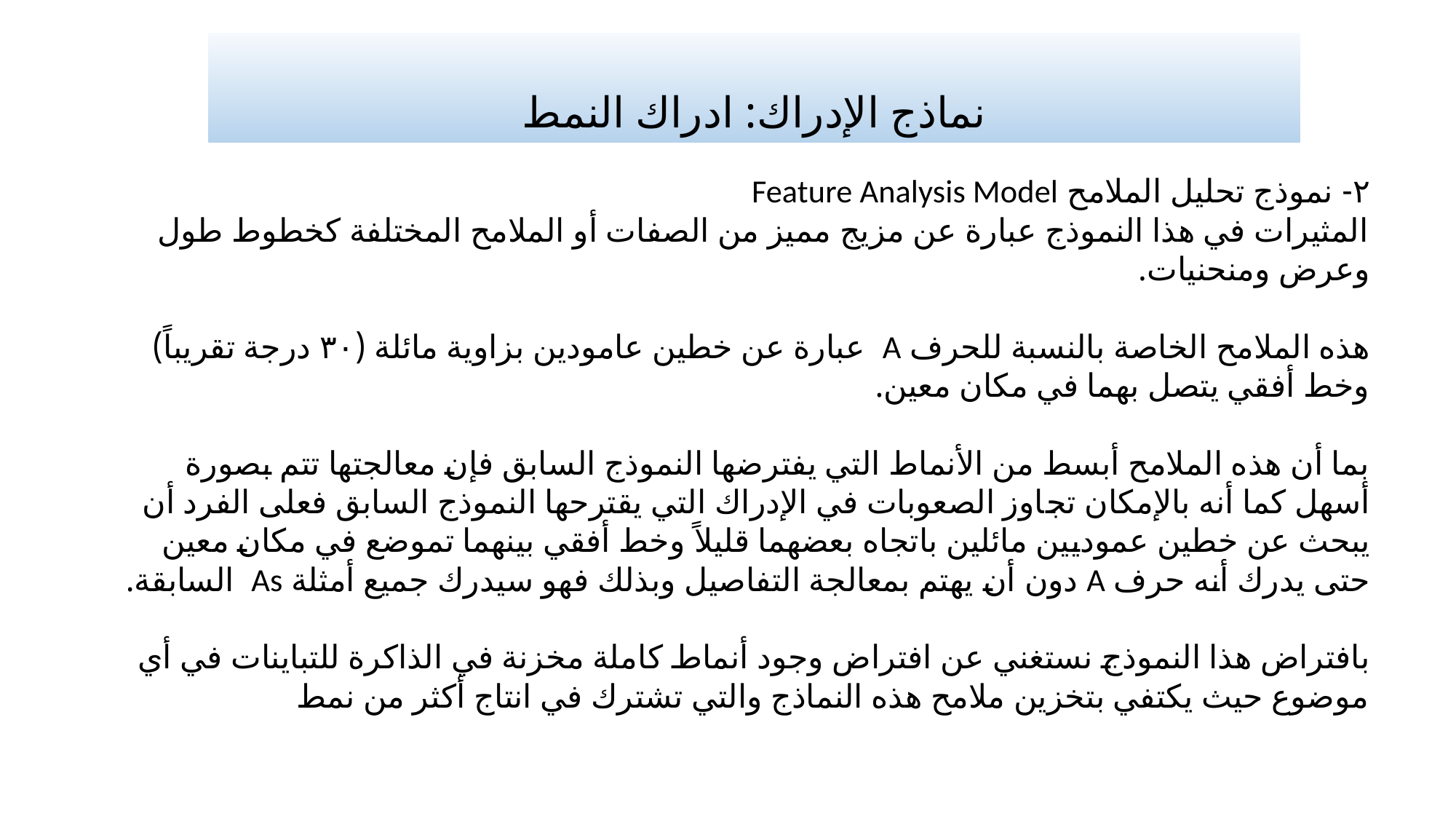

# نماذج الإدراك: ادراك النمط
٢- نموذج تحليل الملامح Feature Analysis Model
المثيرات في هذا النموذج عبارة عن مزيج مميز من الصفات أو الملامح المختلفة كخطوط طول وعرض ومنحنيات.

هذه الملامح الخاصة بالنسبة للحرف A  عبارة عن خطين عامودين بزاوية مائلة (٣٠ درجة تقريباً) وخط أفقي يتصل بهما في مكان معين.

بما أن هذه الملامح أبسط من الأنماط التي يفترضها النموذج السابق فإن معالجتها تتم بصورة أسهل كما أنه بالإمكان تجاوز الصعوبات في الإدراك التي يقترحها النموذج السابق فعلى الفرد أن يبحث عن خطين عموديين مائلين باتجاه بعضهما قليلاً وخط أفقي بينهما تموضع في مكان معين حتى يدرك أنه حرف A دون أن يهتم بمعالجة التفاصيل وبذلك فهو سيدرك جميع أمثلة As  السابقة.

بافتراض هذا النموذج نستغني عن افتراض وجود أنماط كاملة مخزنة في الذاكرة للتباينات في أي موضوع حيث يكتفي بتخزين ملامح هذه النماذج والتي تشترك في انتاج أكثر من نمط